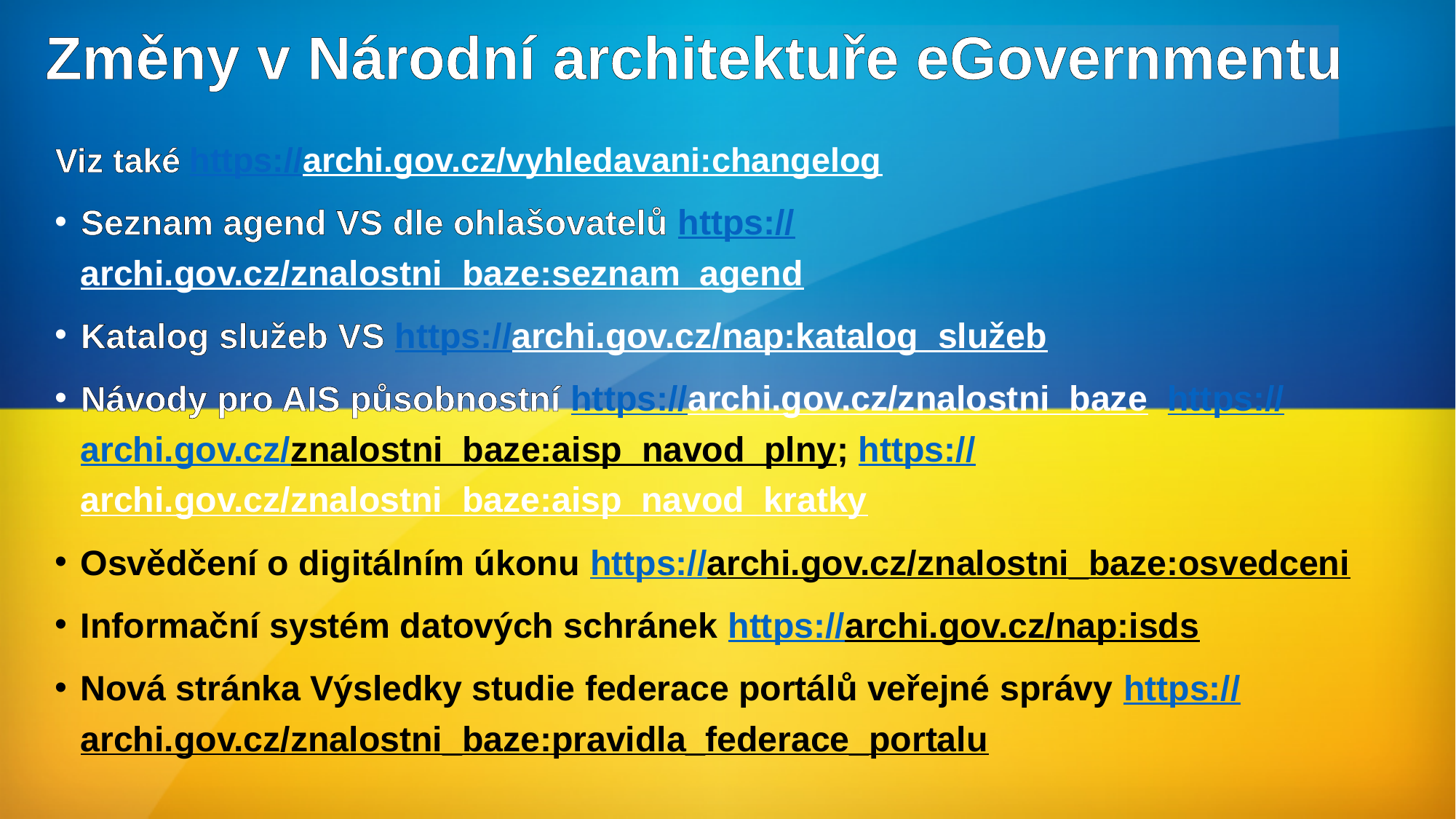

# Změny v Národní architektuře eGovernmentu
Viz také https://archi.gov.cz/vyhledavani:changelog
Seznam agend VS dle ohlašovatelů https://archi.gov.cz/znalostni_baze:seznam_agend
Katalog služeb VS https://archi.gov.cz/nap:katalog_služeb
Návody pro AIS působnostní https://archi.gov.cz/znalostni_baze  https://archi.gov.cz/znalostni_baze:aisp_navod_plny; https://archi.gov.cz/znalostni_baze:aisp_navod_kratky
Osvědčení o digitálním úkonu https://archi.gov.cz/znalostni_baze:osvedceni
Informační systém datových schránek https://archi.gov.cz/nap:isds
Nová stránka Výsledky studie federace portálů veřejné správy https://archi.gov.cz/znalostni_baze:pravidla_federace_portalu